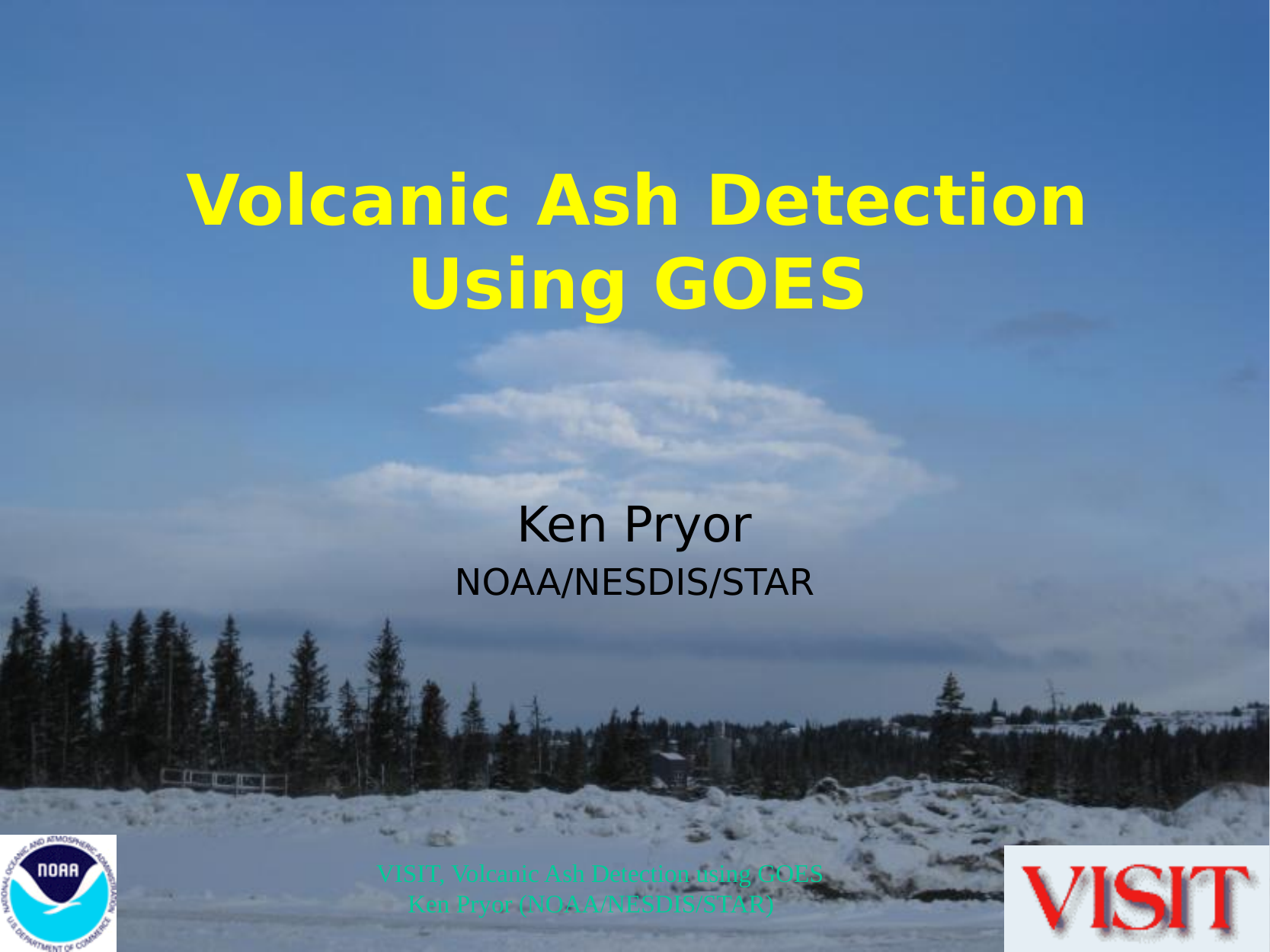

# Volcanic Ash Detection Using GOES
Ken Pryor
NOAA/NESDIS/STAR